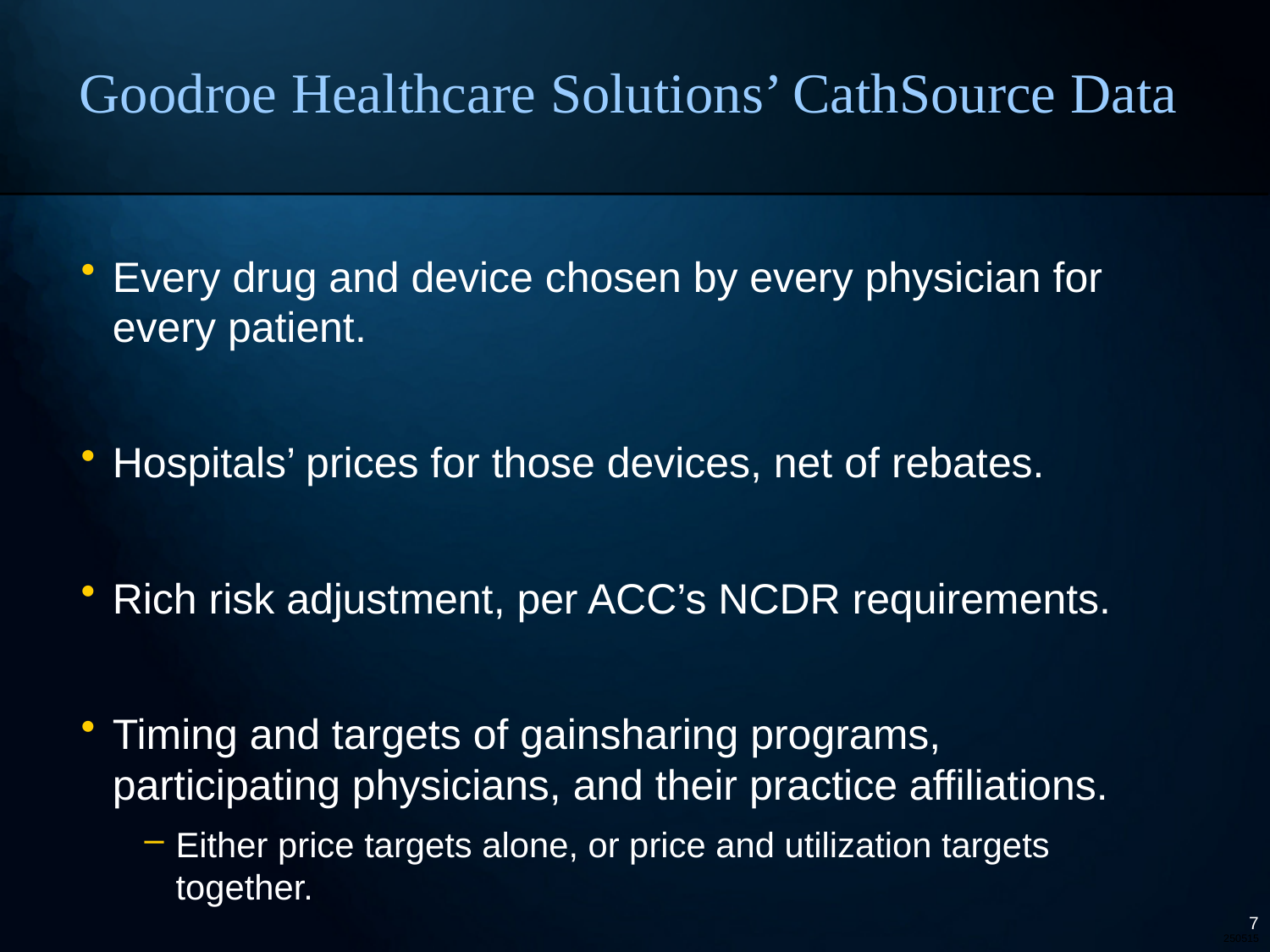

# Goodroe Healthcare Solutions’ CathSource Data
Every drug and device chosen by every physician for every patient.

Hospitals’ prices for those devices, net of rebates.

Rich risk adjustment, per ACC’s NCDR requirements.

Timing and targets of gainsharing programs, participating physicians, and their practice affiliations.
Either price targets alone, or price and utilization targets together.